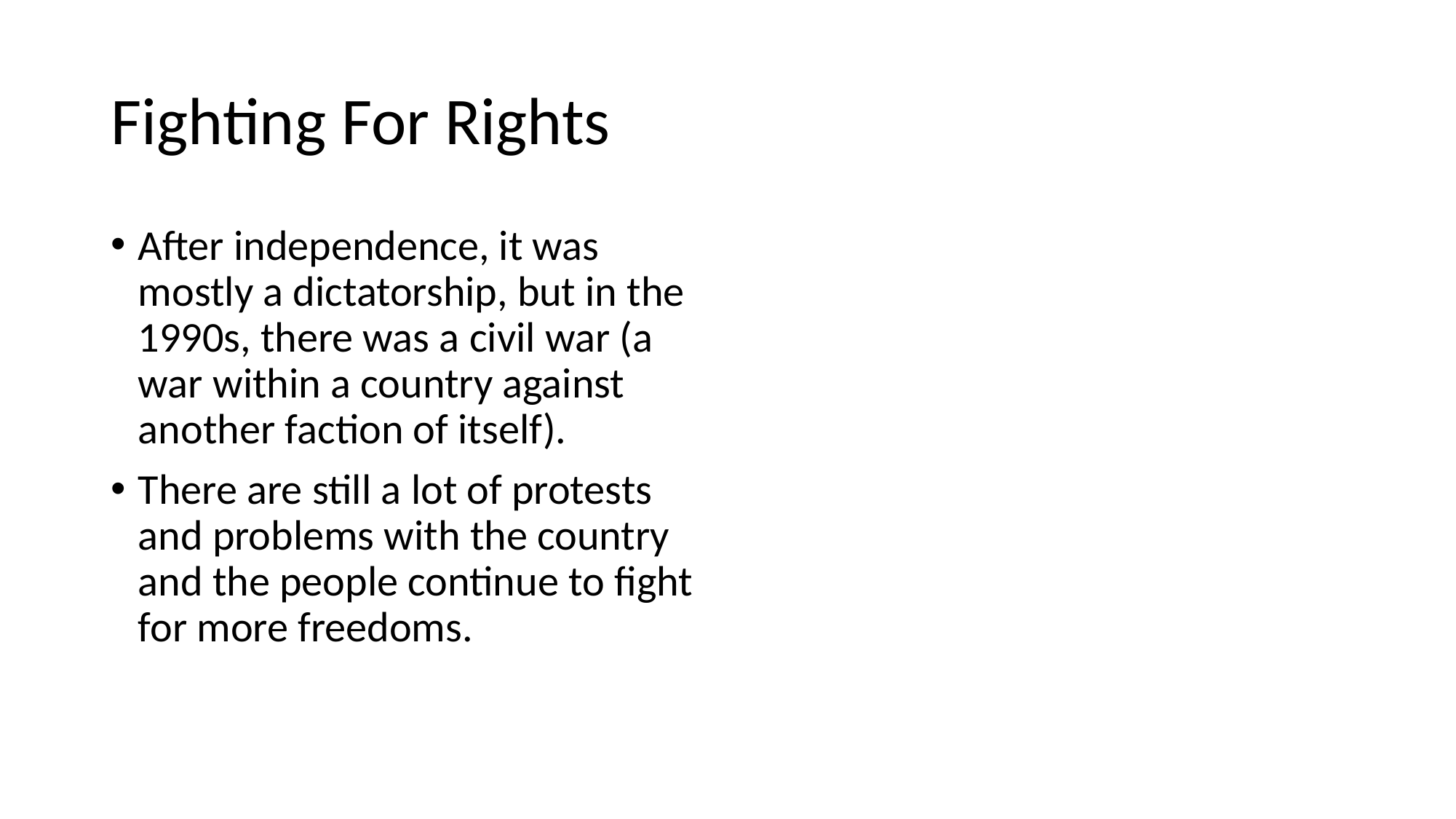

# Fighting For Rights
After independence, it was mostly a dictatorship, but in the 1990s, there was a civil war (a war within a country against another faction of itself).
There are still a lot of protests and problems with the country and the people continue to fight for more freedoms.